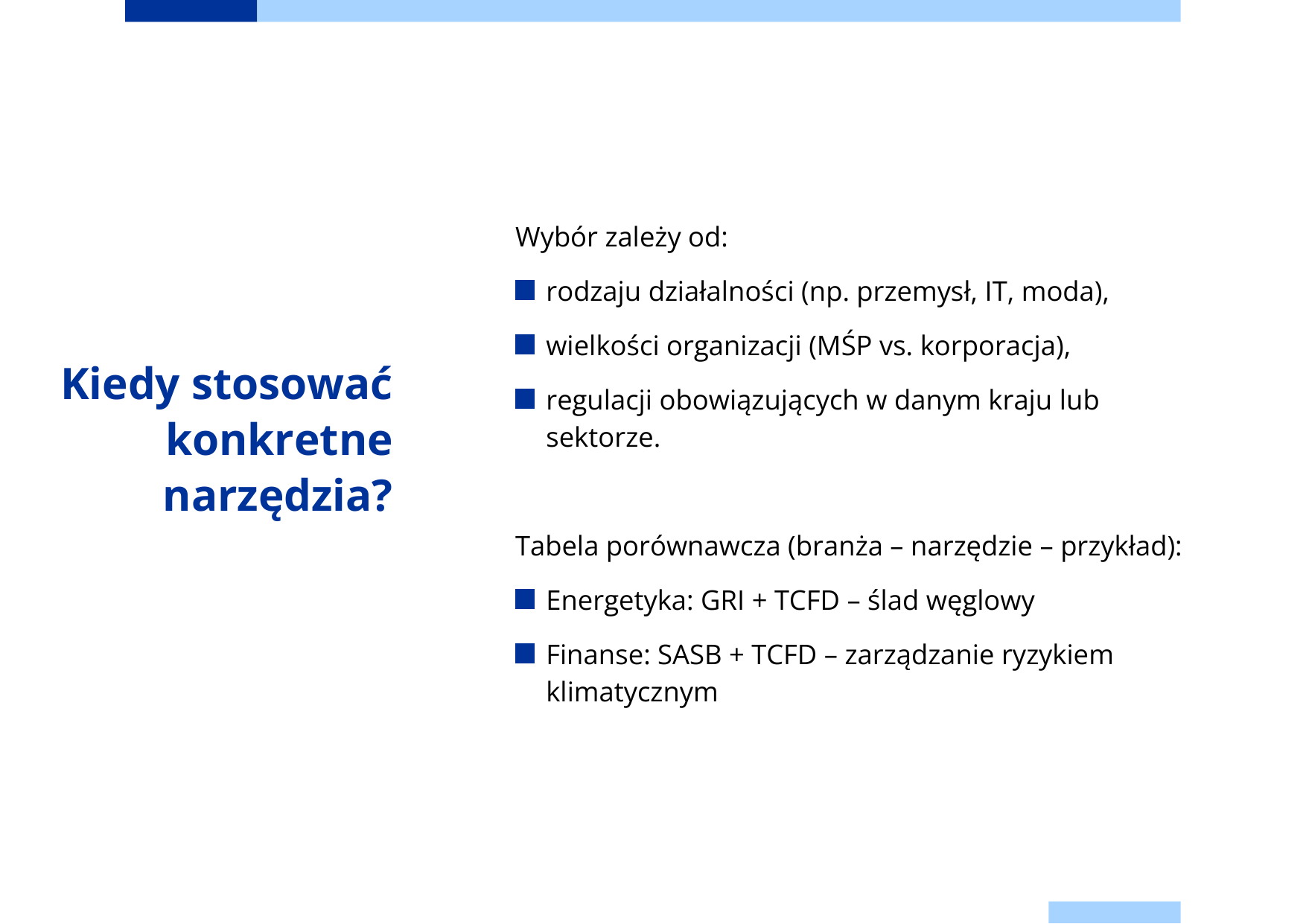

# Kiedy stosować konkretne narzędzia?
Wybór zależy od:
rodzaju działalności (np. przemysł, IT, moda),
wielkości organizacji (MŚP vs. korporacja),
regulacji obowiązujących w danym kraju lub sektorze.

Tabela porównawcza (branża – narzędzie – przykład):
Energetyka: GRI + TCFD – ślad węglowy
Finanse: SASB + TCFD – zarządzanie ryzykiem klimatycznym